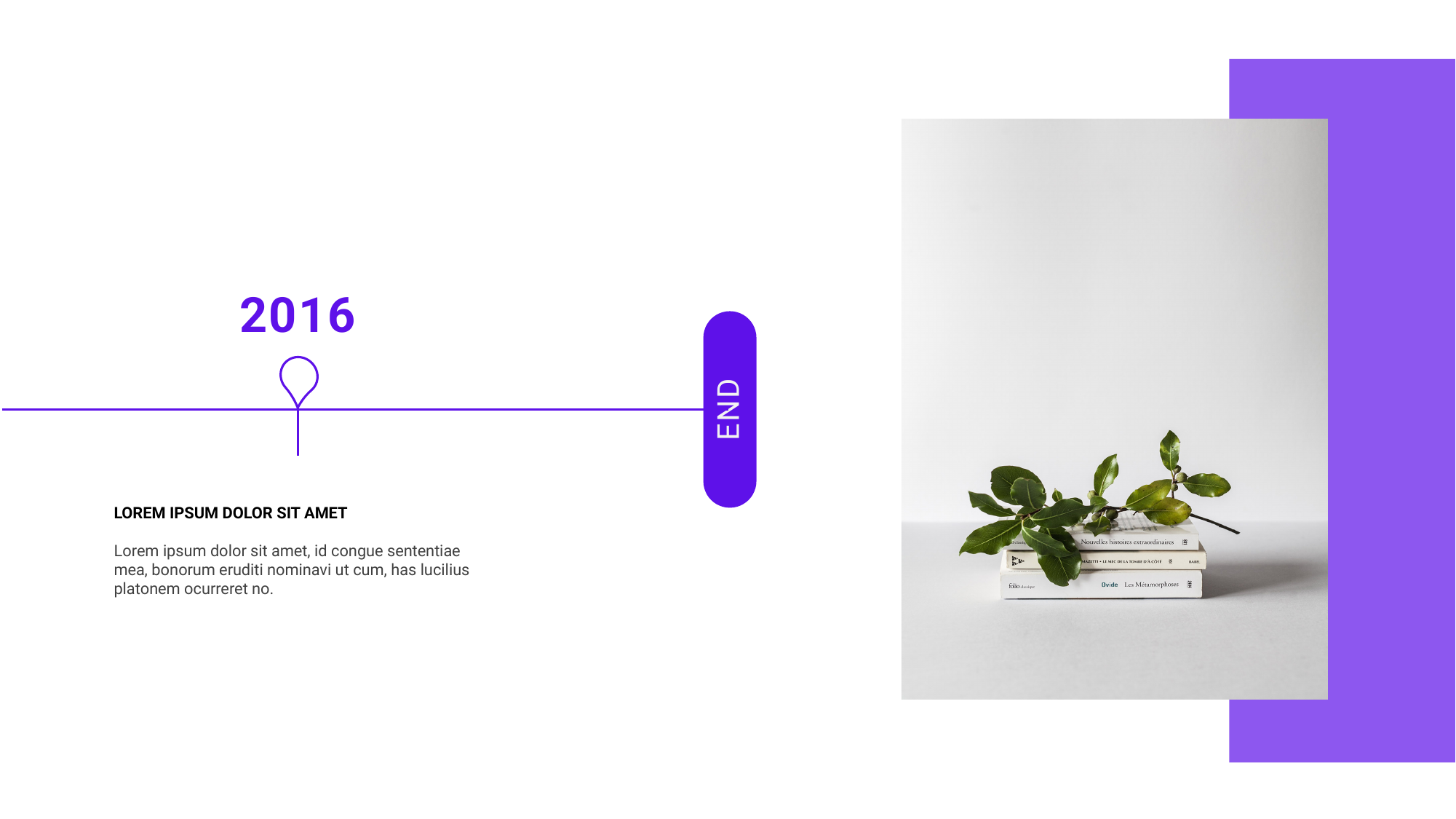

2016

END

LOREM IPSUM DOLOR SIT AMET

Lorem ipsum dolor sit amet, id congue sententiae mea, bonorum eruditi nominavi ut cum, has lucilius platonem ocurreret no.